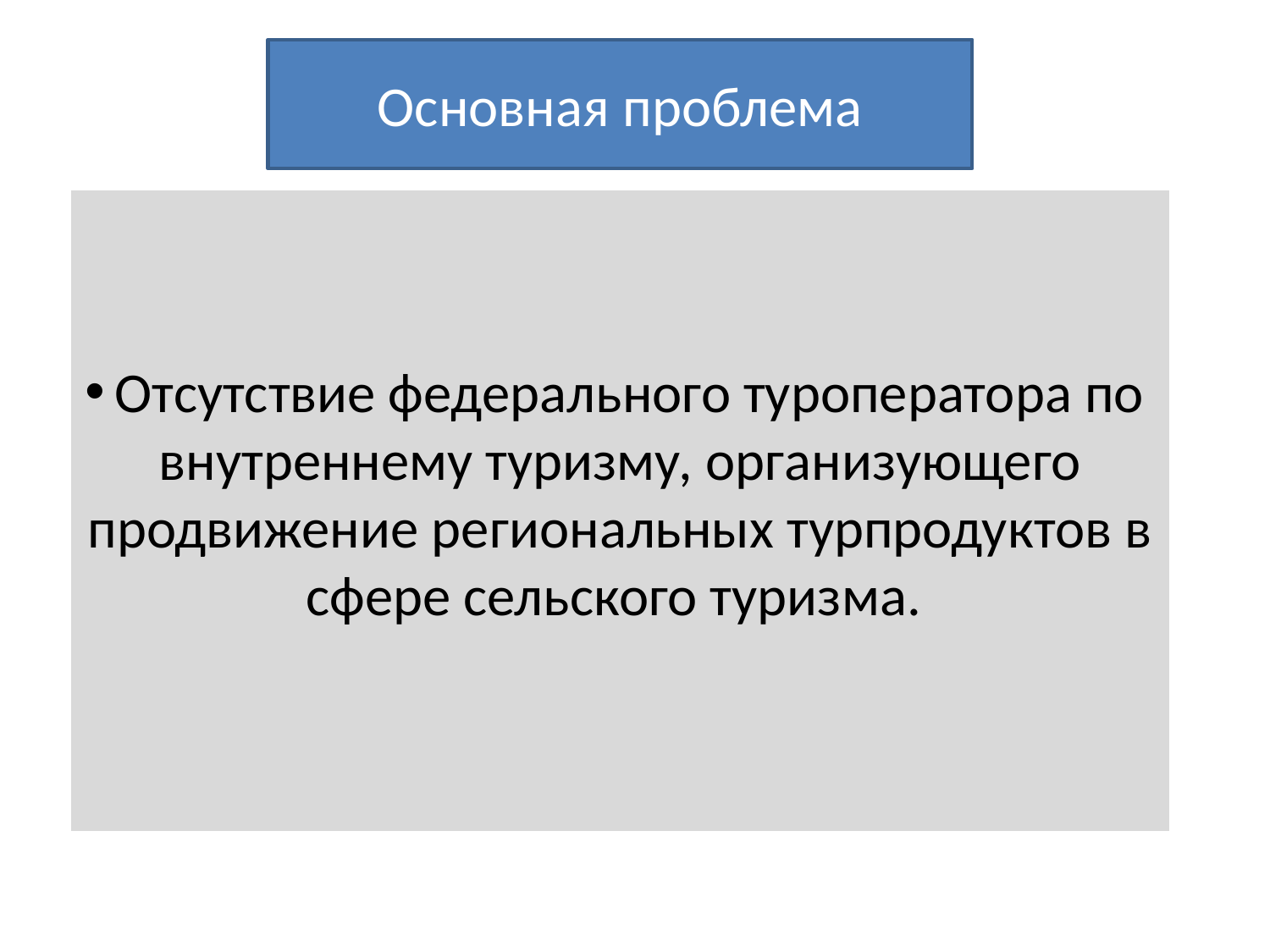

Основная проблема

Отсутствие федерального туроператора по внутреннему туризму, организующего продвижение региональных турпродуктов в сфере сельского туризма.